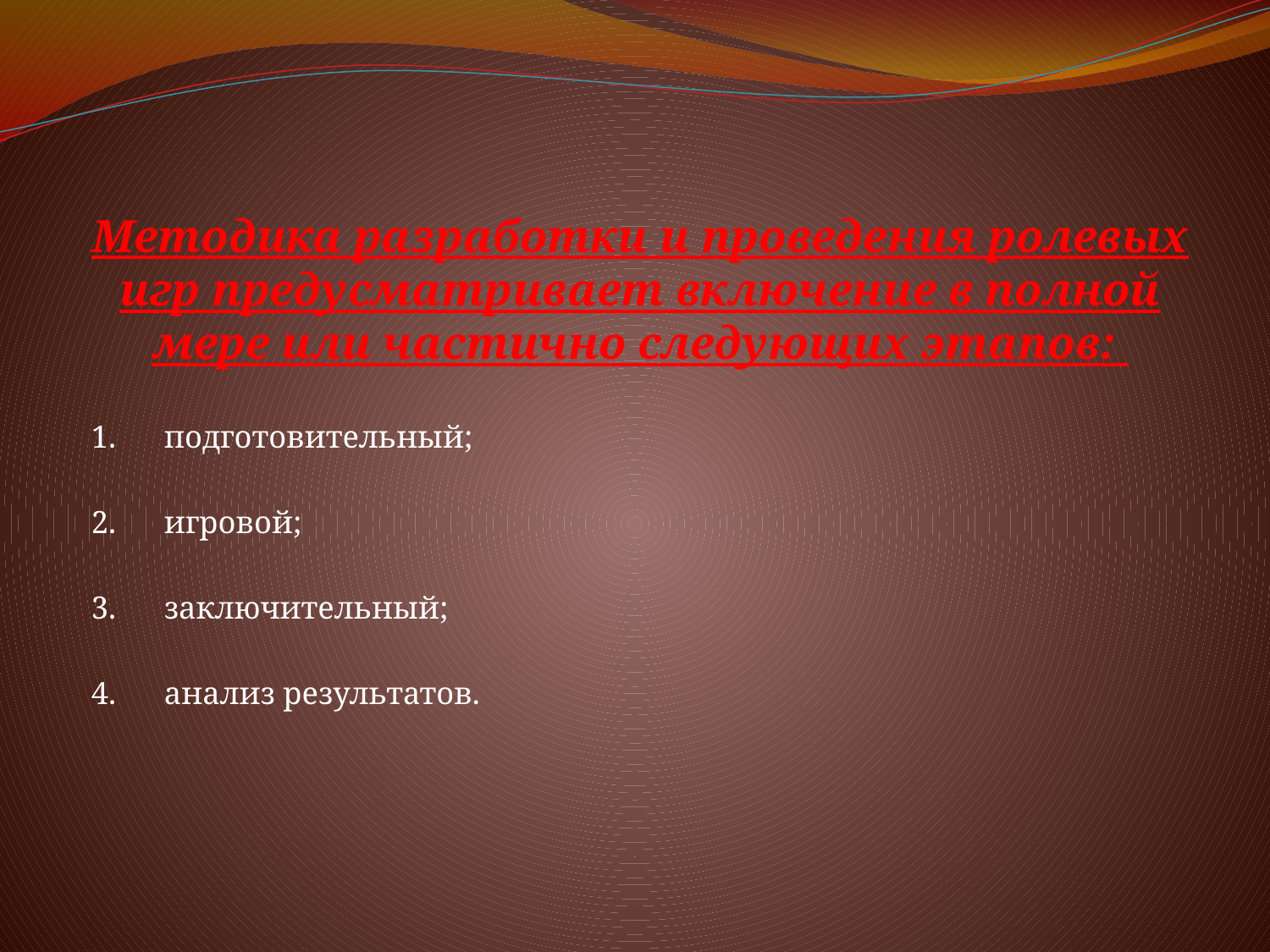

Методика разработки и проведения ролевых игр предусматривает включение в полной мере или частично следующих этапов:

1.      подготовительный;

2.      игровой;

3.      заключительный;

4.      анализ результатов.

#